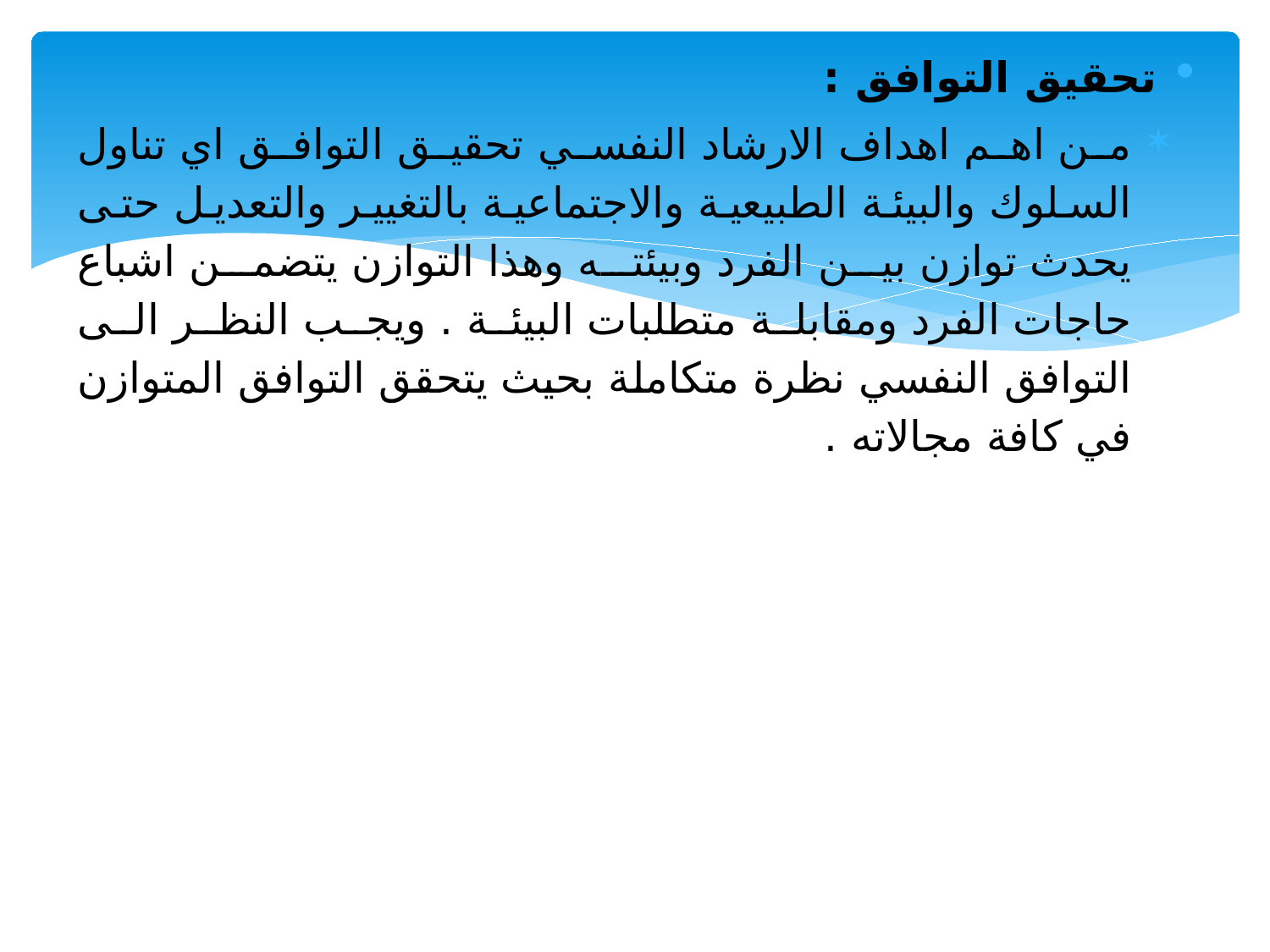

تحقيق التوافق :
من اهم اهداف الارشاد النفسي تحقيق التوافق اي تناول السلوك والبيئة الطبيعية والاجتماعية بالتغيير والتعديل حتى يحدث توازن بين الفرد وبيئته وهذا التوازن يتضمن اشباع حاجات الفرد ومقابلة متطلبات البيئة . ويجب النظر الى التوافق النفسي نظرة متكاملة بحيث يتحقق التوافق المتوازن في كافة مجالاته .